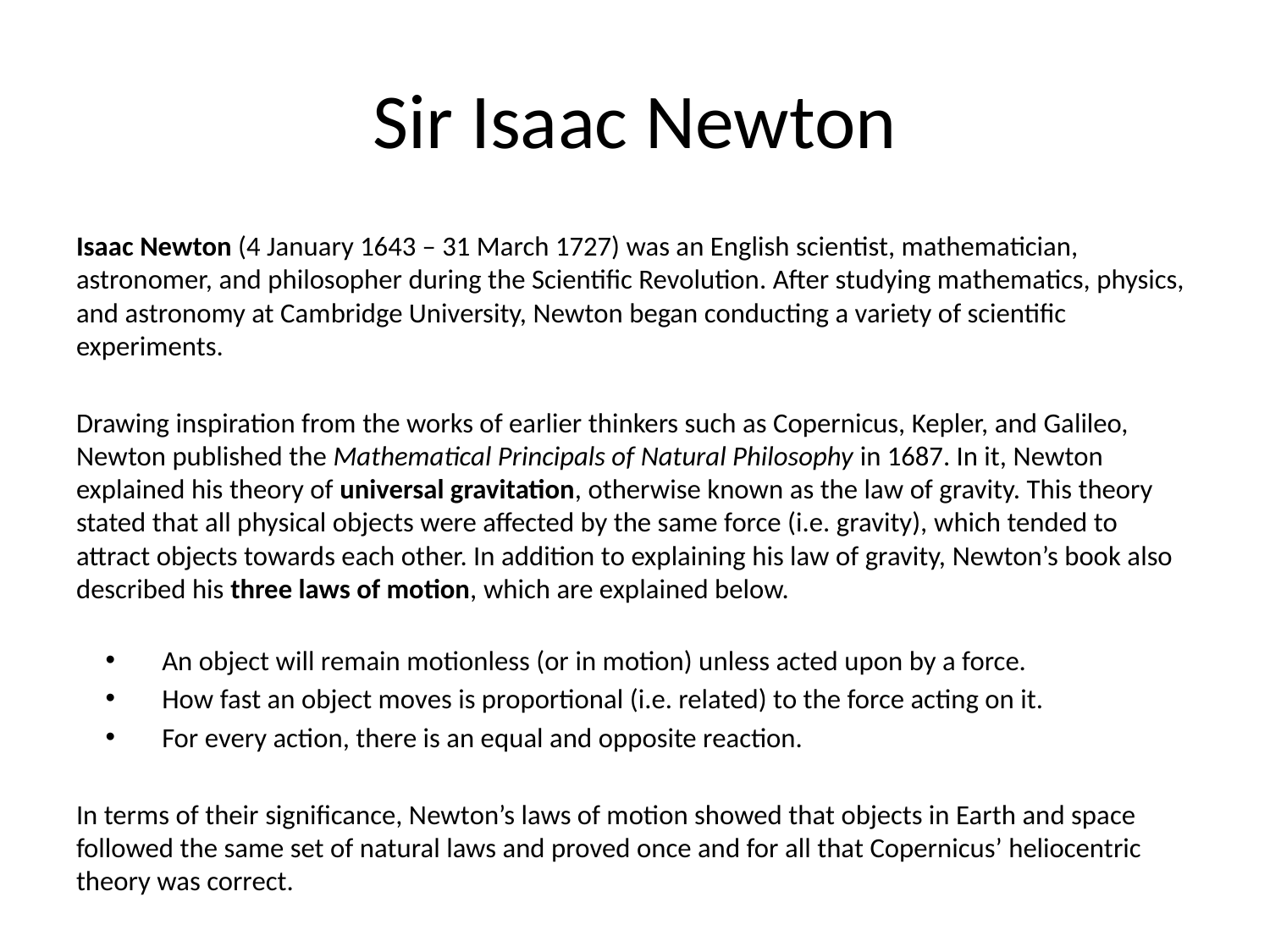

# Sir Isaac Newton
Isaac Newton (4 January 1643 – 31 March 1727) was an English scientist, mathematician, astronomer, and philosopher during the Scientific Revolution. After studying mathematics, physics, and astronomy at Cambridge University, Newton began conducting a variety of scientific experiments.

Drawing inspiration from the works of earlier thinkers such as Copernicus, Kepler, and Galileo, Newton published the Mathematical Principals of Natural Philosophy in 1687. In it, Newton explained his theory of universal gravitation, otherwise known as the law of gravity. This theory stated that all physical objects were affected by the same force (i.e. gravity), which tended to attract objects towards each other. In addition to explaining his law of gravity, Newton’s book also described his three laws of motion, which are explained below.
An object will remain motionless (or in motion) unless acted upon by a force.
How fast an object moves is proportional (i.e. related) to the force acting on it.
For every action, there is an equal and opposite reaction.

In terms of their significance, Newton’s laws of motion showed that objects in Earth and space followed the same set of natural laws and proved once and for all that Copernicus’ heliocentric theory was correct.